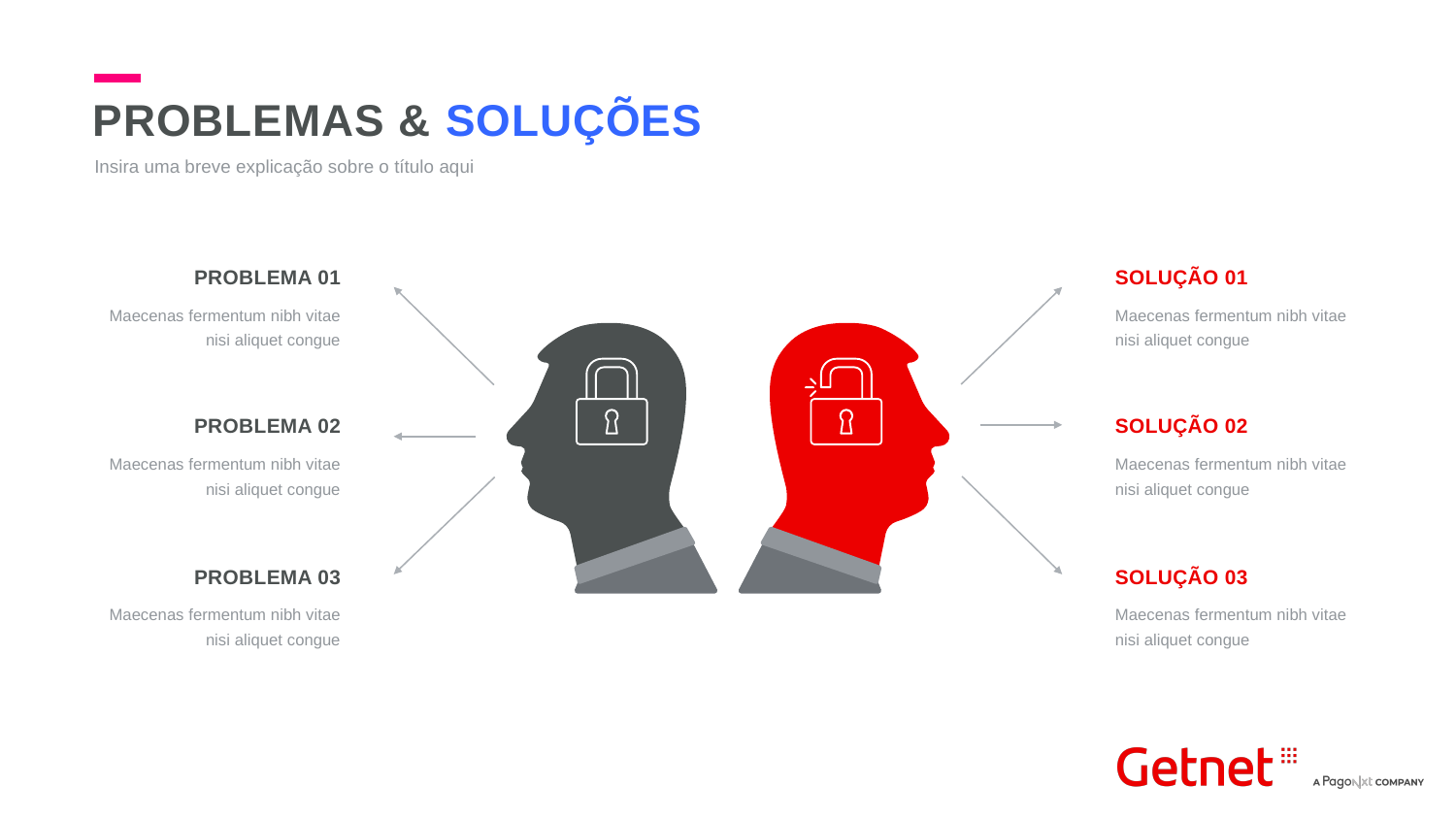

PROBLEMAS & SOLUÇÕES
Insira uma breve explicação sobre o título aqui
Problema 01
Maecenas fermentum nibh vitae nisi aliquet congue
SOLUÇÃO 01
Maecenas fermentum nibh vitae nisi aliquet congue

Problema 02
Maecenas fermentum nibh vitae nisi aliquet congue
SOLUÇÃO 02
Maecenas fermentum nibh vitae nisi aliquet congue
Problema 03
Maecenas fermentum nibh vitae nisi aliquet congue
SOLUÇÃO 03
Maecenas fermentum nibh vitae nisi aliquet congue